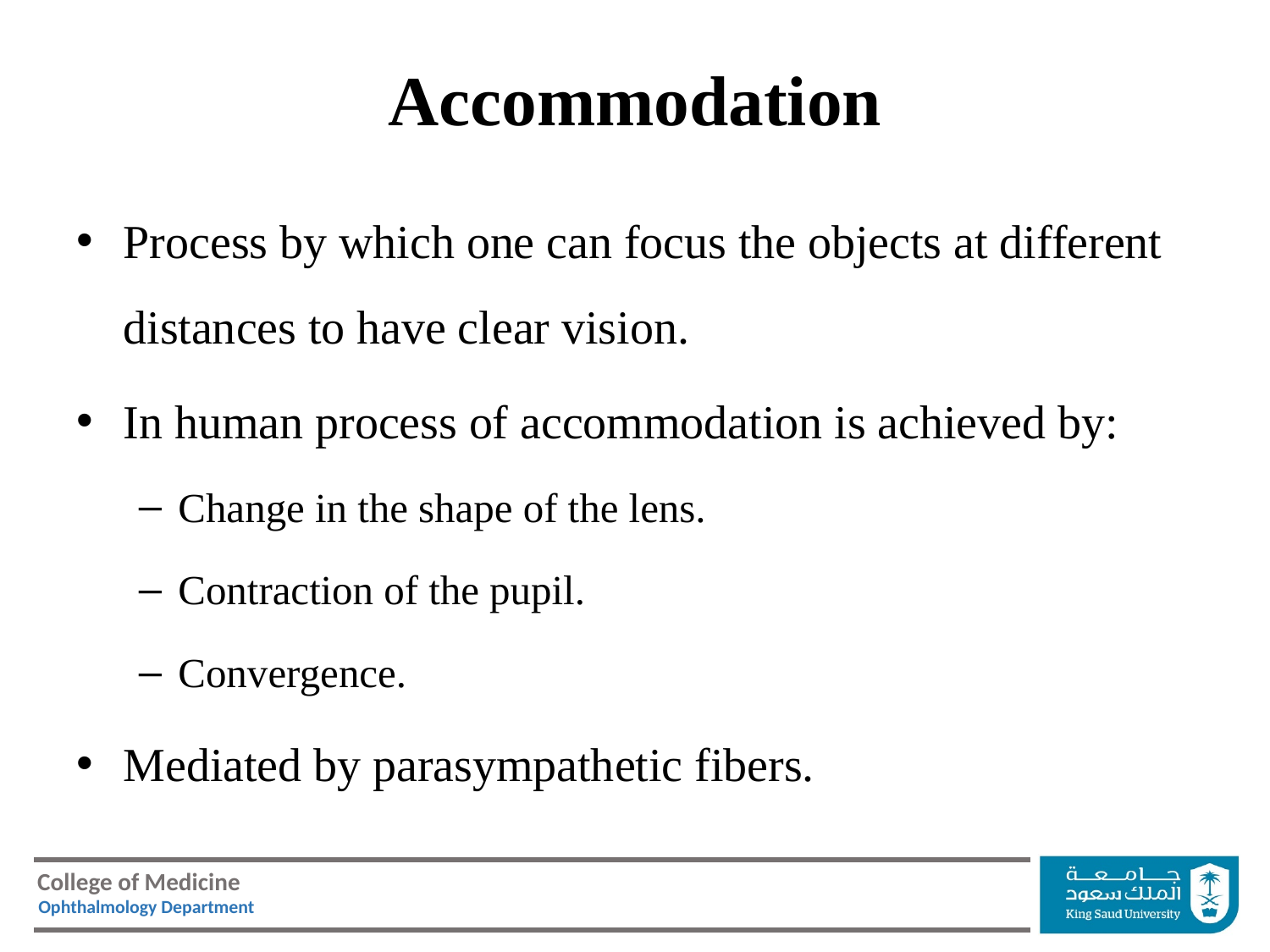

# Accommodation
Process by which one can focus the objects at different distances to have clear vision.
In human process of accommodation is achieved by:
Change in the shape of the lens.
Contraction of the pupil.
Convergence.
Mediated by parasympathetic fibers.